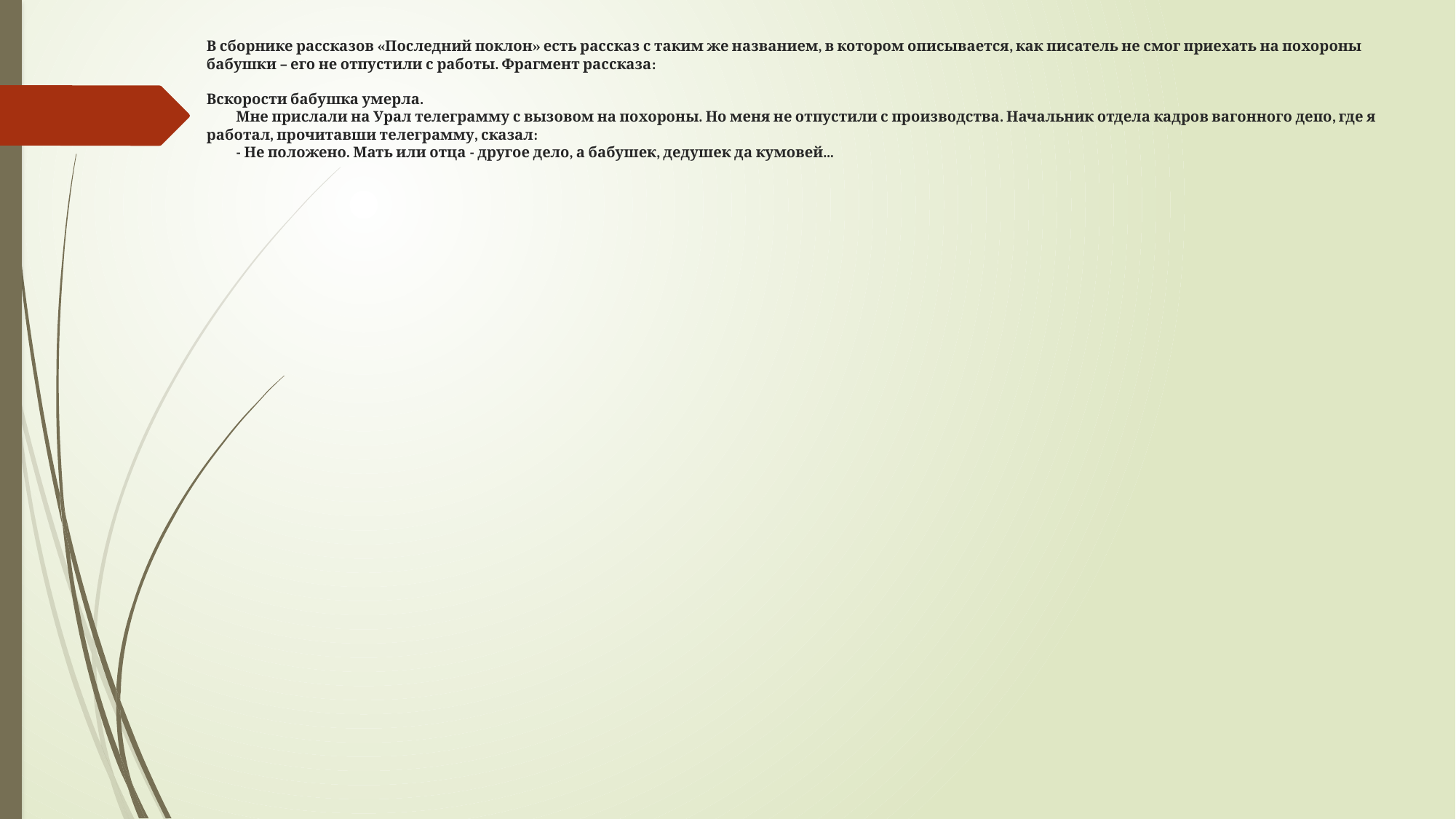

# В сборнике рассказов «Последний поклон» есть рассказ с таким же названием, в котором описывается, как писатель не смог приехать на похороны бабушки – его не отпустили с работы. Фрагмент рассказа: Вскорости бабушка умерла. Мне прислали на Урал телеграмму с вызовом на похороны. Но меня не отпустили с производства. Начальник отдела кадров вагонного депо, где я работал, прочитавши телеграмму, сказал: - Не положено. Мать или отца - другое дело, а бабушек, дедушек да кумовей...